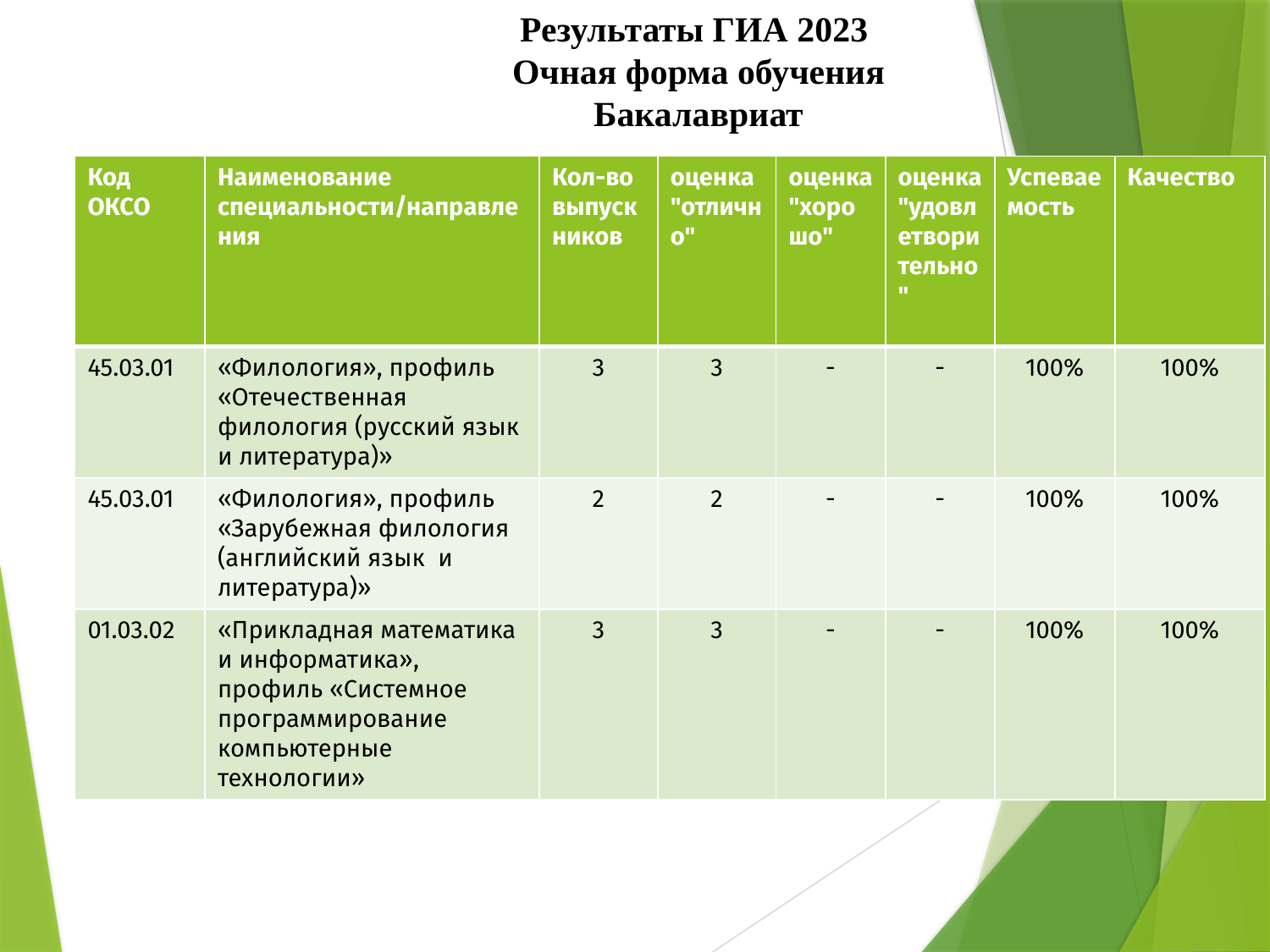

# Результаты ГИА 2023 Очная форма обучения Бакалавриат
| Код ОКСО | Наименование специальности/направления | Кол-во выпускников | оценка "отлично" | оценка "хорошо" | оценка "удовлетворительно" | Успеваемость | Качество |
| --- | --- | --- | --- | --- | --- | --- | --- |
| 45.03.01 | «Филология», профиль «Отечественная филология (русский язык и литература)» | 3 | 3 | - | - | 100% | 100% |
| 45.03.01 | «Филология», профиль «Зарубежная филология (английский язык и литература)» | 2 | 2 | - | - | 100% | 100% |
| 01.03.02 | «Прикладная математика и информатика», профиль «Системное программирование компьютерные технологии» | 3 | 3 | - | - | 100% | 100% |